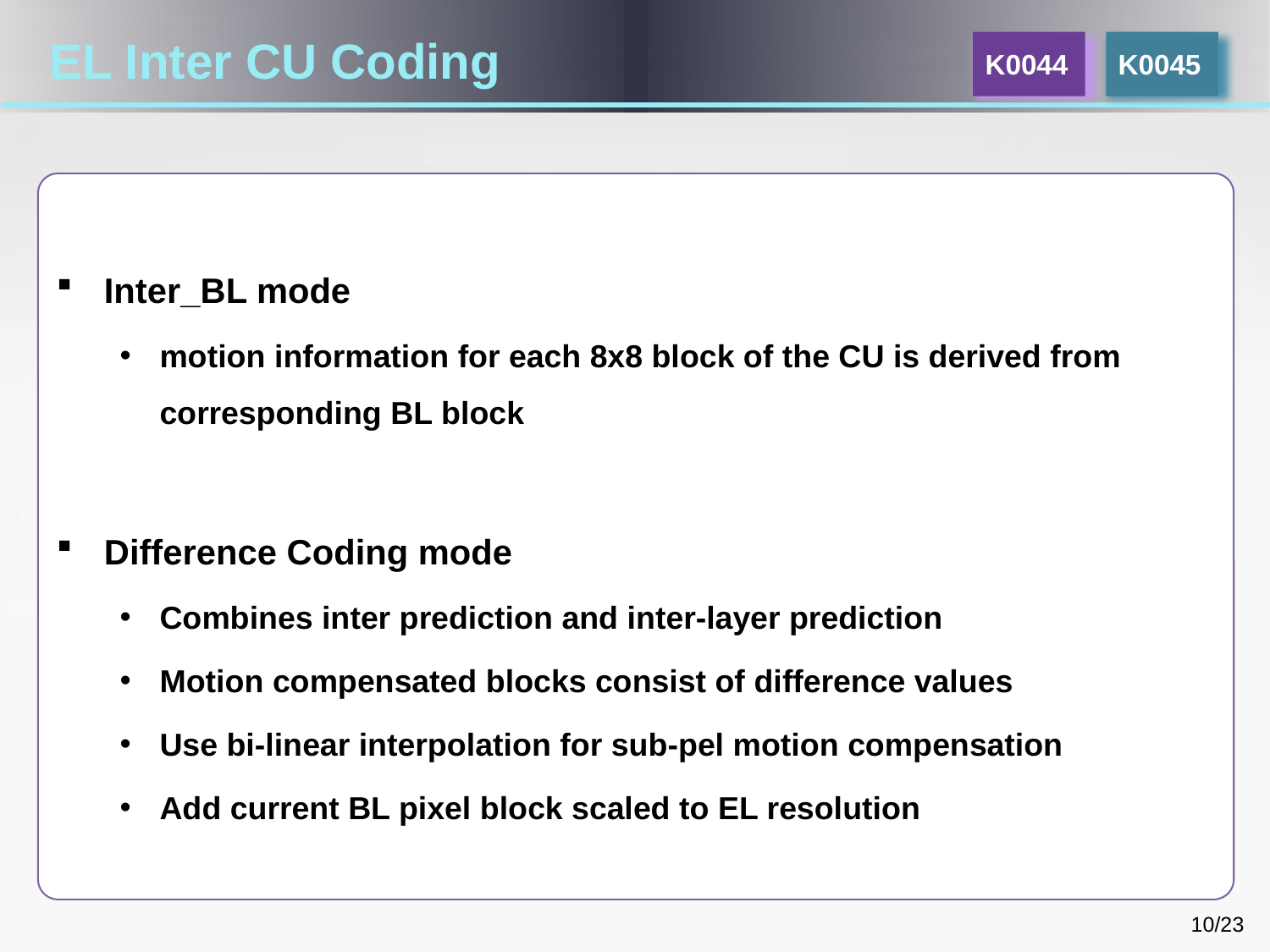

EL Inter CU Coding

K0044

K0045
Inter_BL mode
motion information for each 8x8 block of the CU is derived from corresponding BL block

Difference Coding mode
Combines inter prediction and inter-layer prediction
Motion compensated blocks consist of difference values
Use bi-linear interpolation for sub-pel motion compensation
Add current BL pixel block scaled to EL resolution